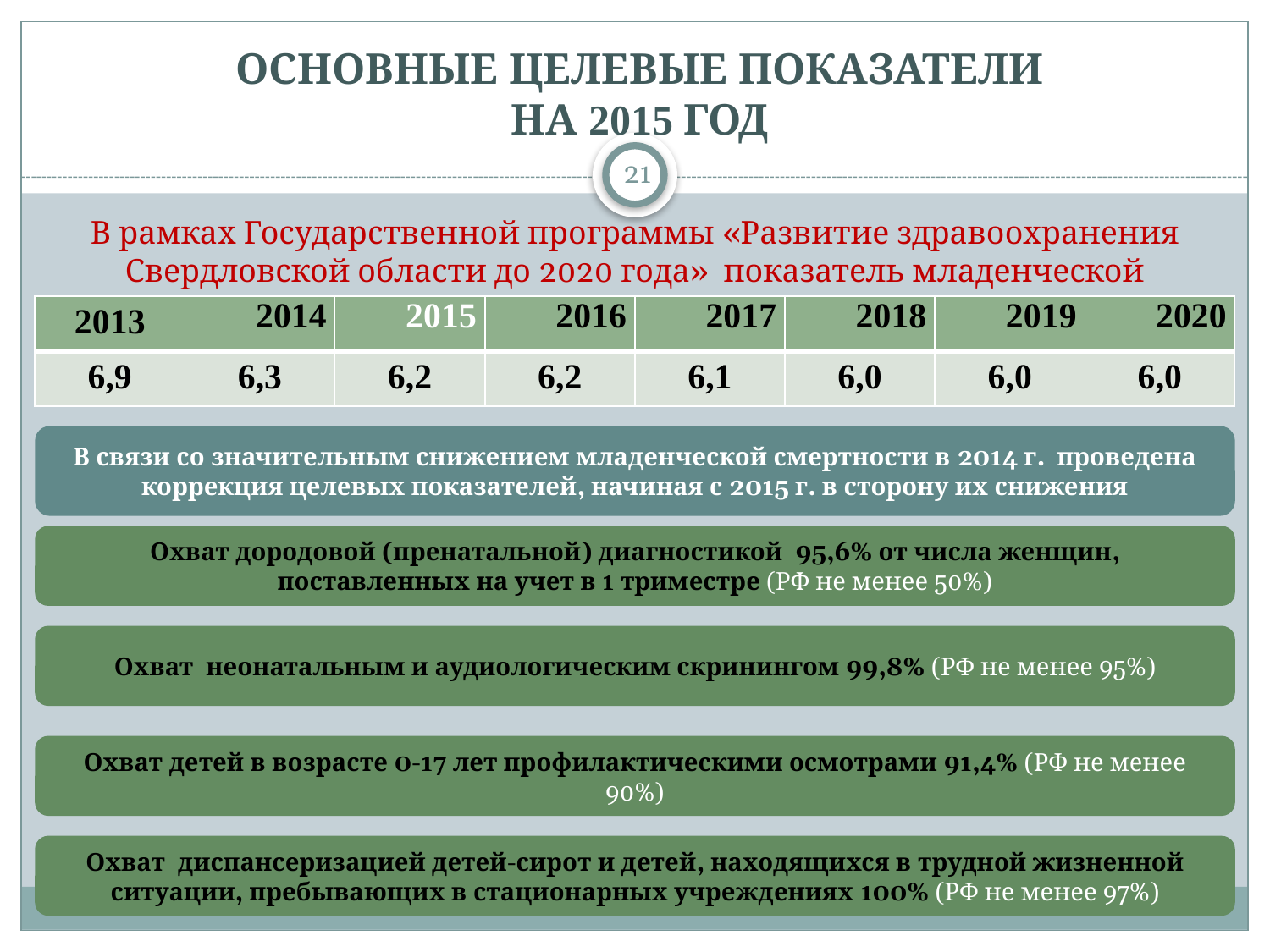

ОСНОВНЫЕ ЦЕЛЕВЫЕ ПОКАЗАТЕЛИ
 НА 2015 ГОД
21
В рамках Государственной программы «Развитие здравоохранения Свердловской области до 2020 года»  показатель младенческой смертности
| 2013 | 2014 | 2015 | 2016 | 2017 | 2018 | 2019 | 2020 |
| --- | --- | --- | --- | --- | --- | --- | --- |
| 6,9 | 6,3 | 6,2 | 6,2 | 6,1 | 6,0 | 6,0 | 6,0 |
В связи со значительным снижением младенческой смертности в 2014 г.  проведена коррекция целевых показателей, начиная с 2015 г. в сторону их снижения
Охват дородовой (пренатальной) диагностикой  95,6% от числа женщин, поставленных на учет в 1 триместре (РФ не менее 50%)
Охват  неонатальным и аудиологическим скринингом 99,8% (РФ не менее 95%)
Охват детей в возрасте 0-17 лет профилактическими осмотрами 91,4% (РФ не менее 90%)
Охват  диспансеризацией детей-сирот и детей, находящихся в трудной жизненной ситуации, пребывающих в стационарных учреждениях 100% (РФ не менее 97%)